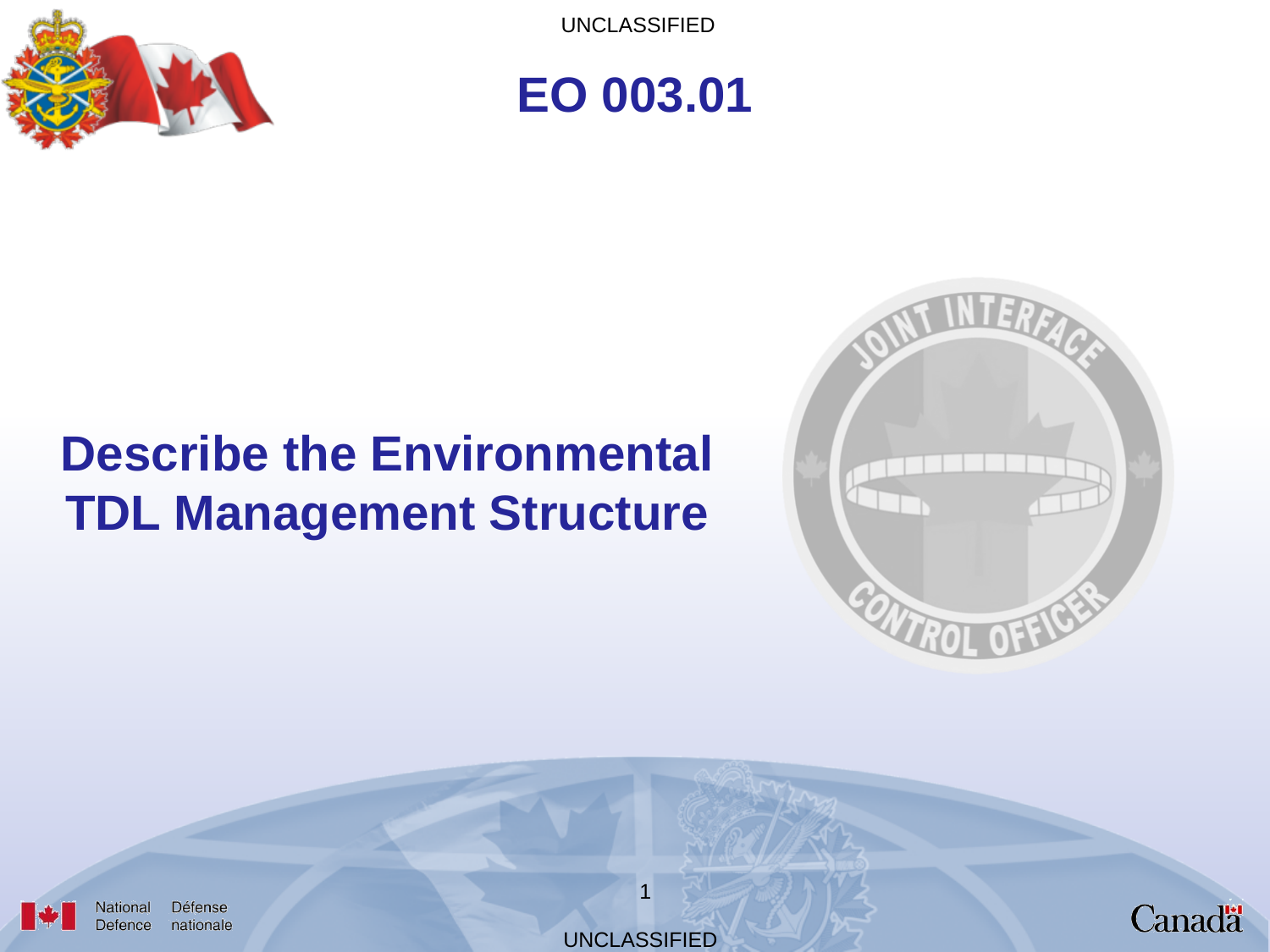

EO 003.01
Describe the Environmental TDL Management Structure